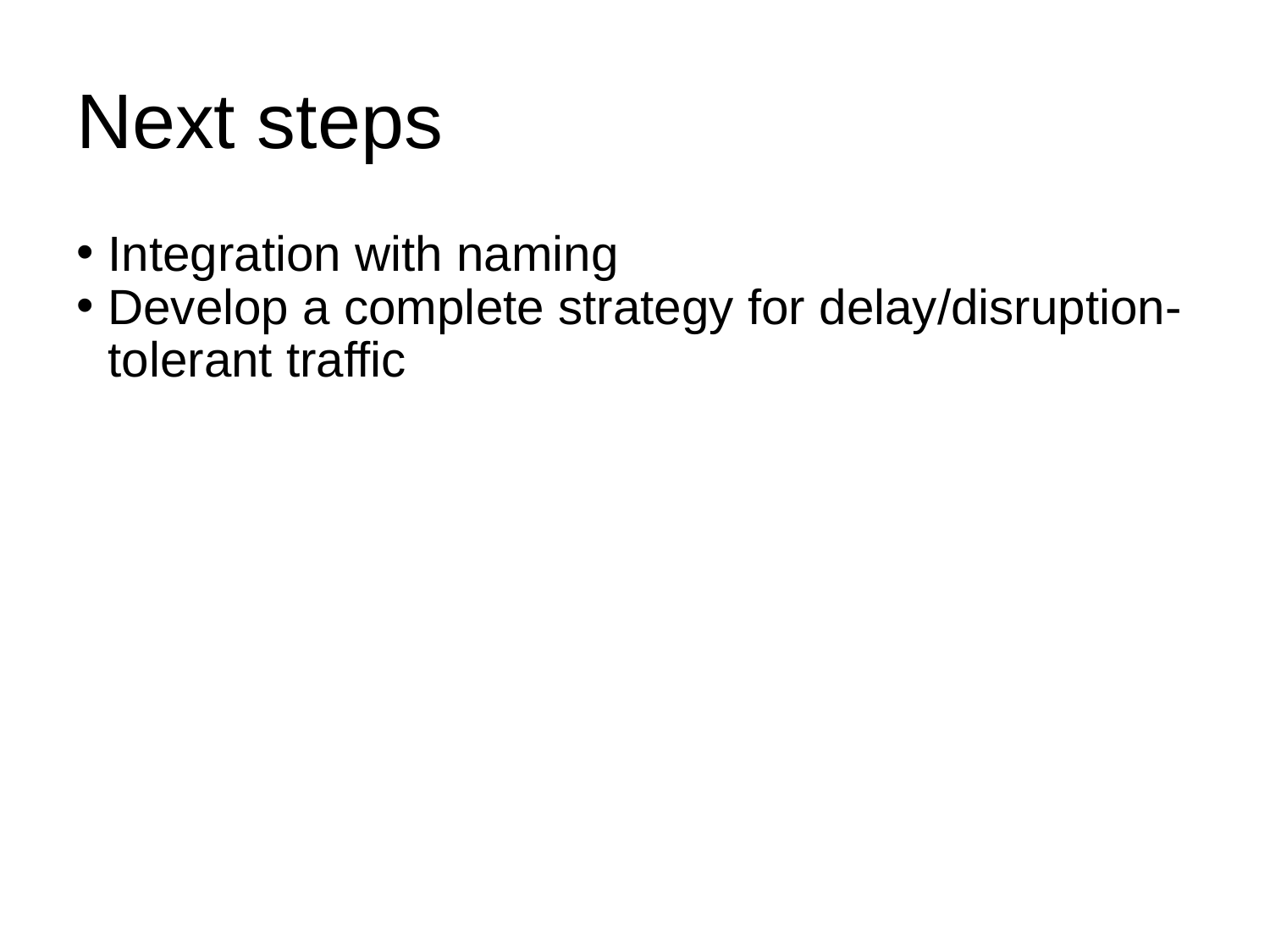

# Next steps
Integration with naming
Develop a complete strategy for delay/disruption-tolerant traffic